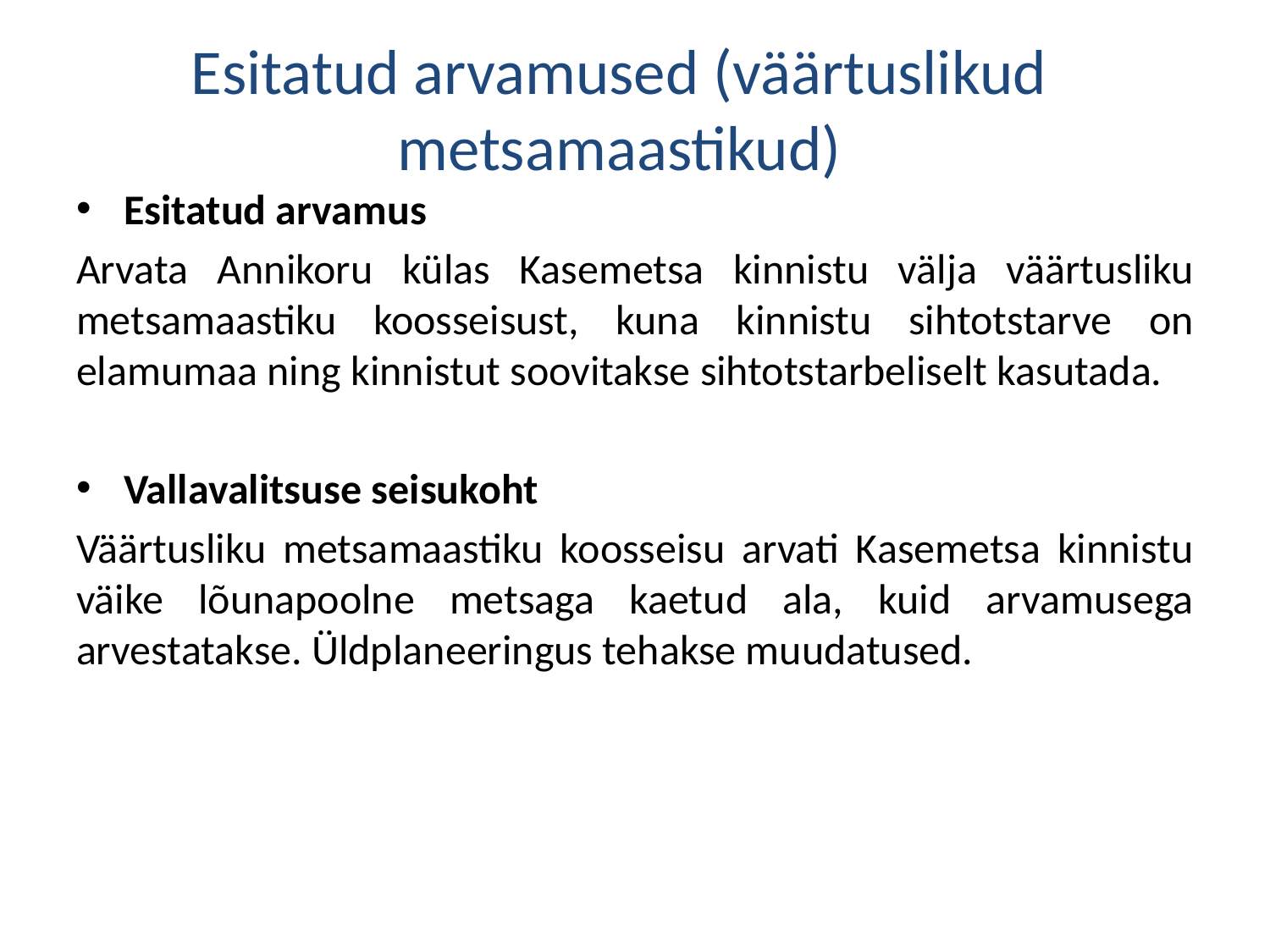

# Esitatud arvamused (väärtuslikud metsamaastikud)
Esitatud arvamus
Arvata Annikoru külas Kasemetsa kinnistu välja väärtusliku metsamaastiku koosseisust, kuna kinnistu sihtotstarve on elamumaa ning kinnistut soovitakse sihtotstarbeliselt kasutada.

Vallavalitsuse seisukoht
Väärtusliku metsamaastiku koosseisu arvati Kasemetsa kinnistu väike lõunapoolne metsaga kaetud ala, kuid arvamusega arvestatakse. Üldplaneeringus tehakse muudatused.